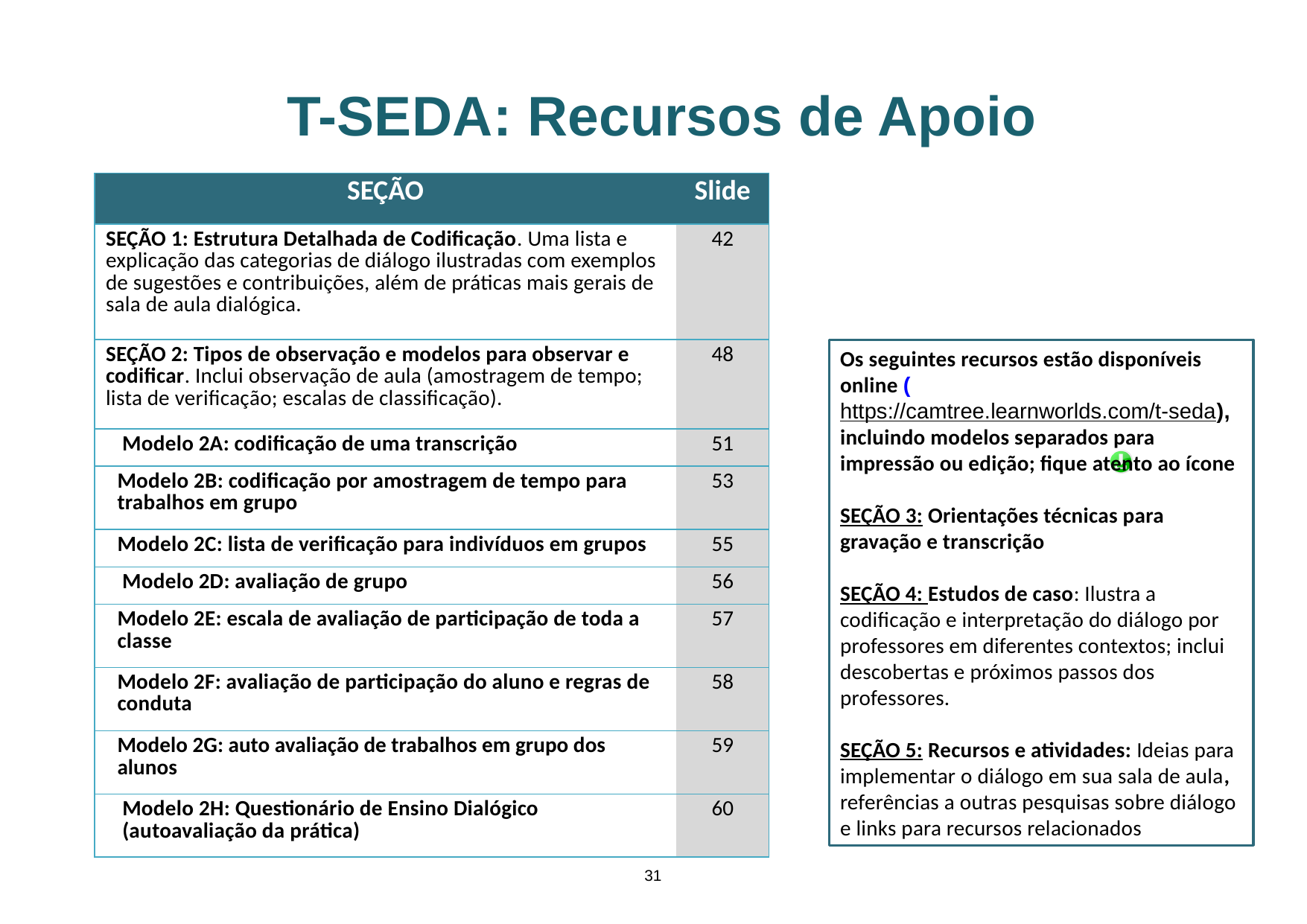

# T-SEDA: Recursos de Apoio
| SEÇÃO | Slide |
| --- | --- |
| SEÇÃO 1: Estrutura Detalhada de Codificação. Uma lista e explicação das categorias de diálogo ilustradas com exemplos de sugestões e contribuições, além de práticas mais gerais de sala de aula dialógica. | 42 |
| SEÇÃO 2: Tipos de observação e modelos para observar e codificar. Inclui observação de aula (amostragem de tempo; lista de verificação; escalas de classificação). | 48 |
| Modelo 2A: codificação de uma transcrição | 51 |
| Modelo 2B: codificação por amostragem de tempo para trabalhos em grupo | 53 |
| Modelo 2C: lista de verificação para indivíduos em grupos | 55 |
| Modelo 2D: avaliação de grupo | 56 |
| Modelo 2E: escala de avaliação de participação de toda a classe | 57 |
| Modelo 2F: avaliação de participação do aluno e regras de conduta | 58 |
| Modelo 2G: auto avaliação de trabalhos em grupo dos alunos | 59 |
| Modelo 2H: Questionário de Ensino Dialógico (autoavaliação da prática) | 60 |
Os seguintes recursos estão disponíveis online (https://camtree.learnworlds.com/t-seda), incluindo modelos separados para impressão ou edição; fique atento ao ícone

SEÇÃO 3: Orientações técnicas para gravação e transcrição

SEÇÃO 4: Estudos de caso: Ilustra a codificação e interpretação do diálogo por professores em diferentes contextos; inclui descobertas e próximos passos dos professores.

SEÇÃO 5: Recursos e atividades: Ideias para implementar o diálogo em sua sala de aula, referências a outras pesquisas sobre diálogo e links para recursos relacionados

31